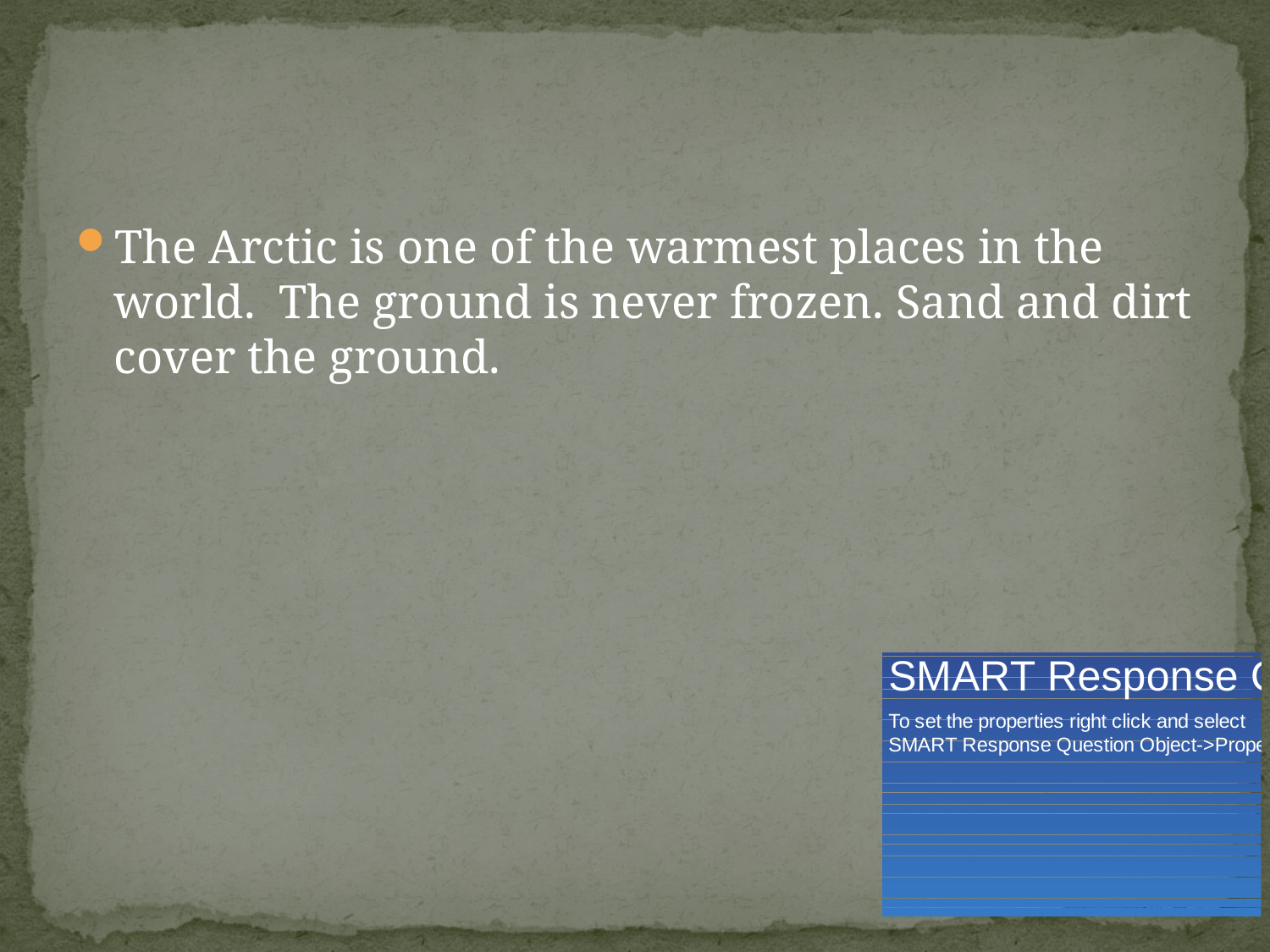

#
The Arctic is one of the warmest places in the world.  The ground is never frozen. Sand and dirt cover the ground.